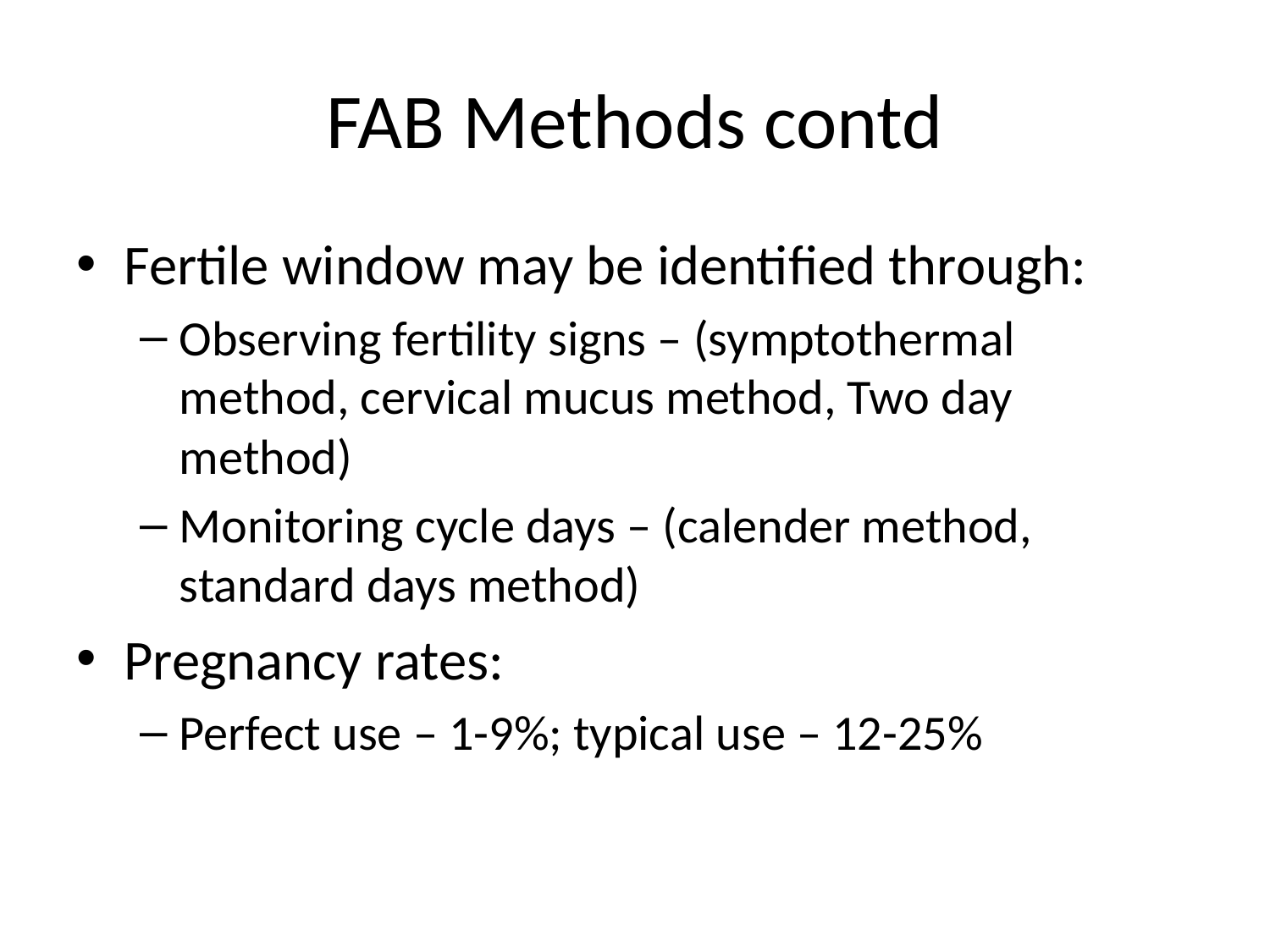

# FAB Methods contd
Fertile window may be identified through:
Observing fertility signs – (symptothermal method, cervical mucus method, Two day method)
Monitoring cycle days – (calender method, standard days method)
Pregnancy rates:
Perfect use – 1-9%; typical use – 12-25%